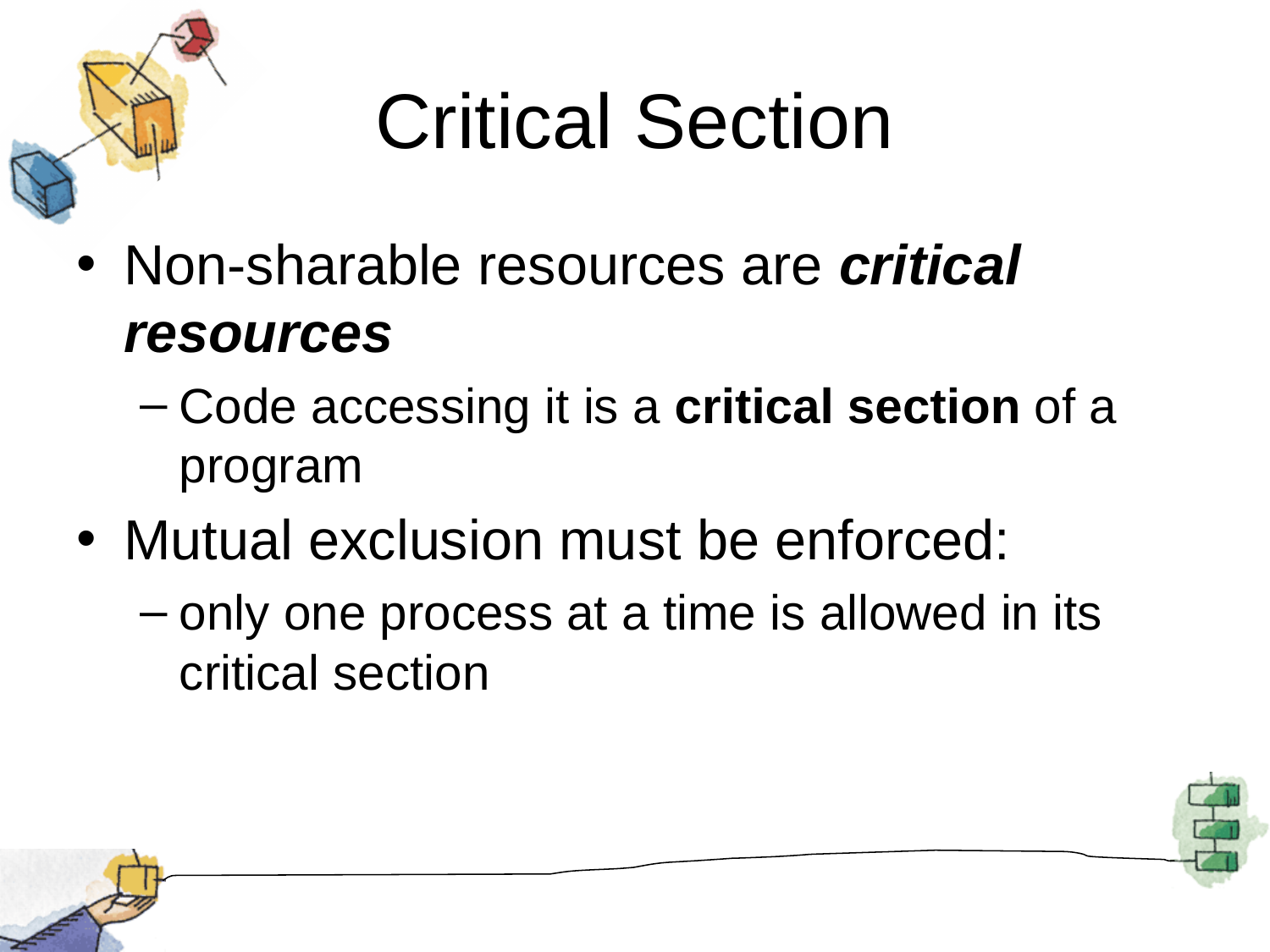

# Critical Section
Non-sharable resources are critical resources
Code accessing it is a critical section of a program
Mutual exclusion must be enforced:
only one process at a time is allowed in its critical section